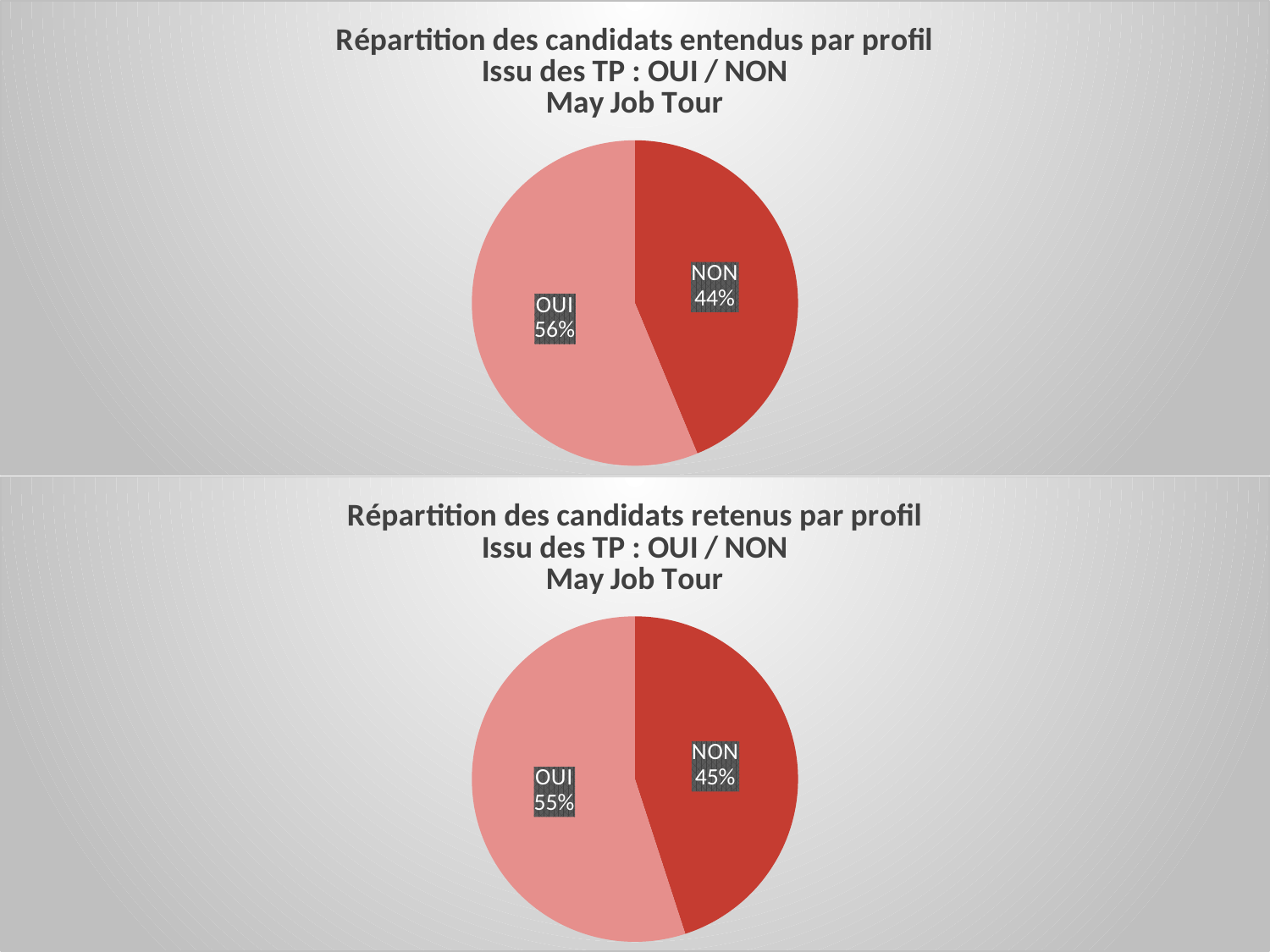

### Chart: Répartition des candidats entendus par profil
Issu des TP : OUI / NON
May Job Tour

| Category | Total |
|---|---|
| NON | 21.0 |
| OUI | 27.0 |

### Chart: Répartition des candidats retenus par profil
Issu des TP : OUI / NON
May Job Tour

| Category | Total |
|---|---|
| NON | 9.0 |
| OUI | 11.0 |
15